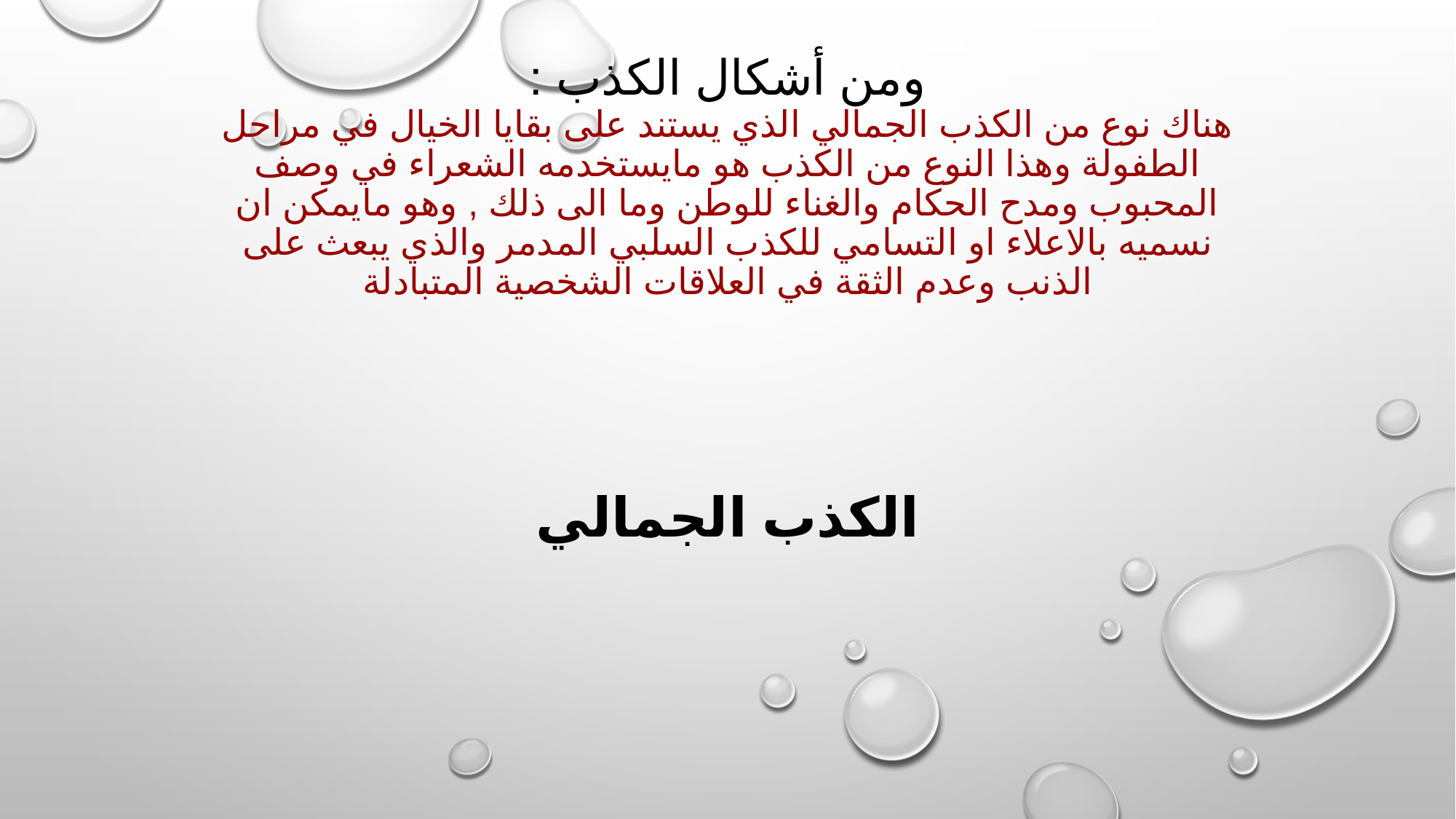

# ومن أشكال الكذب : هناك نوع من الكذب الجمالي الذي يستند على بقايا الخيال في مراحل الطفولة وهذا النوع من الكذب هو مايستخدمه الشعراء في وصف المحبوب ومدح الحكام والغناء للوطن وما الى ذلك , وهو مايمكن ان نسميه بالاعلاء او التسامي للكذب السلبي المدمر والذي يبعث على الذنب وعدم الثقة في العلاقات الشخصية المتبادلة
الكذب الجمالي